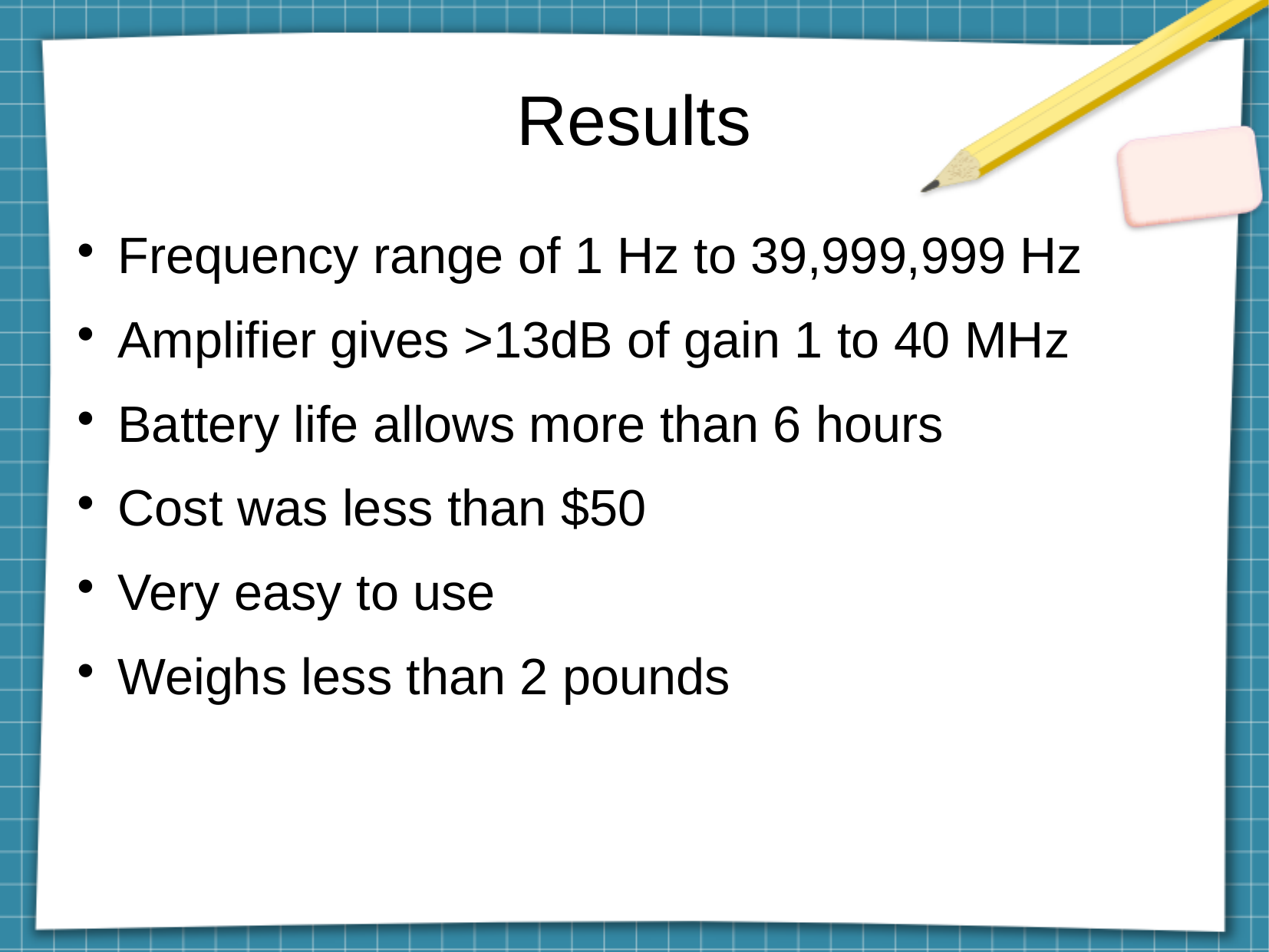

Results
Frequency range of 1 Hz to 39,999,999 Hz
Amplifier gives >13dB of gain 1 to 40 MHz
Battery life allows more than 6 hours
Cost was less than $50
Very easy to use
Weighs less than 2 pounds